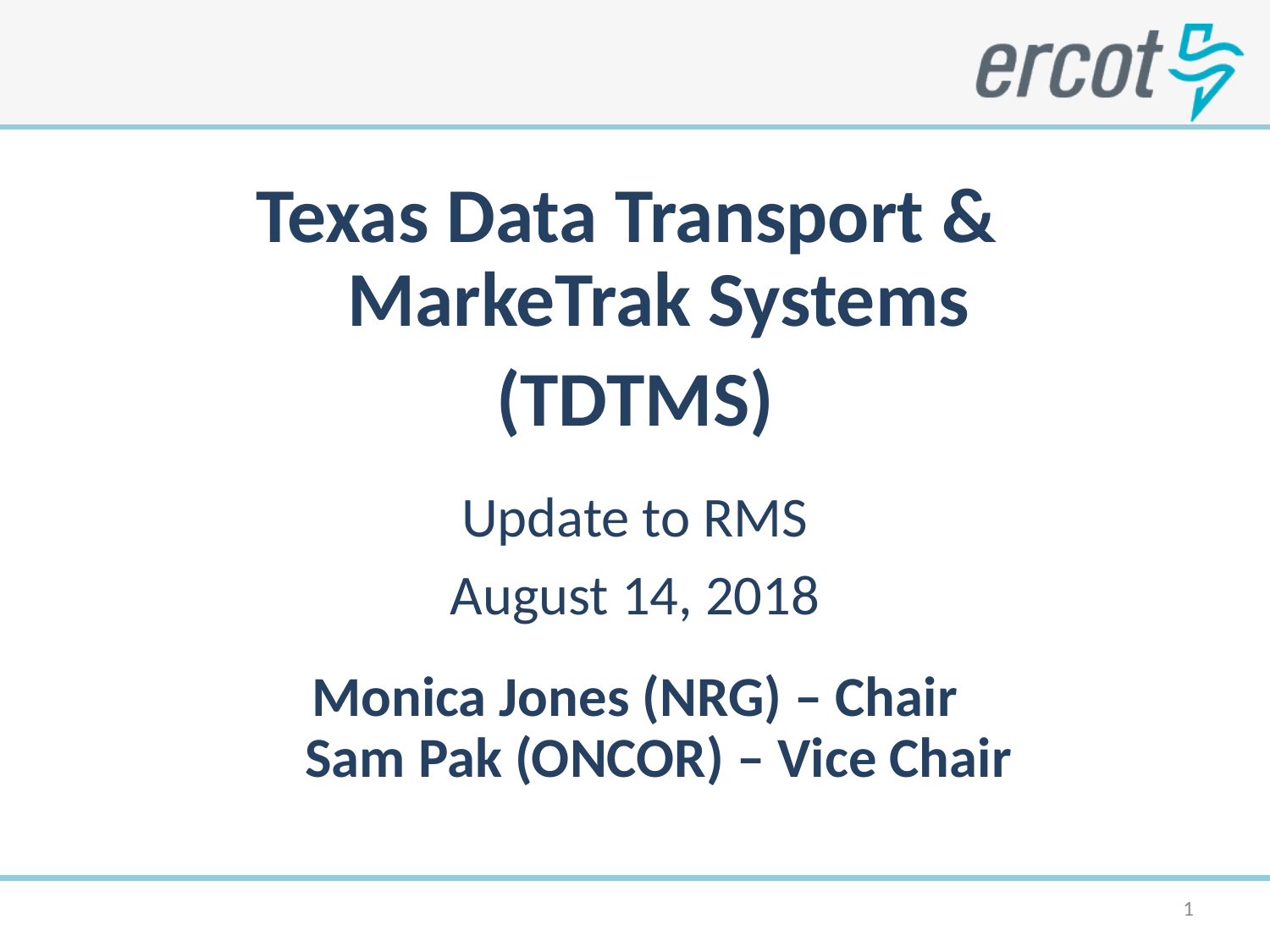

Texas Data Transport &  MarkeTrak Systems
(TDTMS)

Update to RMS
August 14, 2018

Monica Jones (NRG) – Chair
Sam Pak (ONCOR) – Vice Chair

1